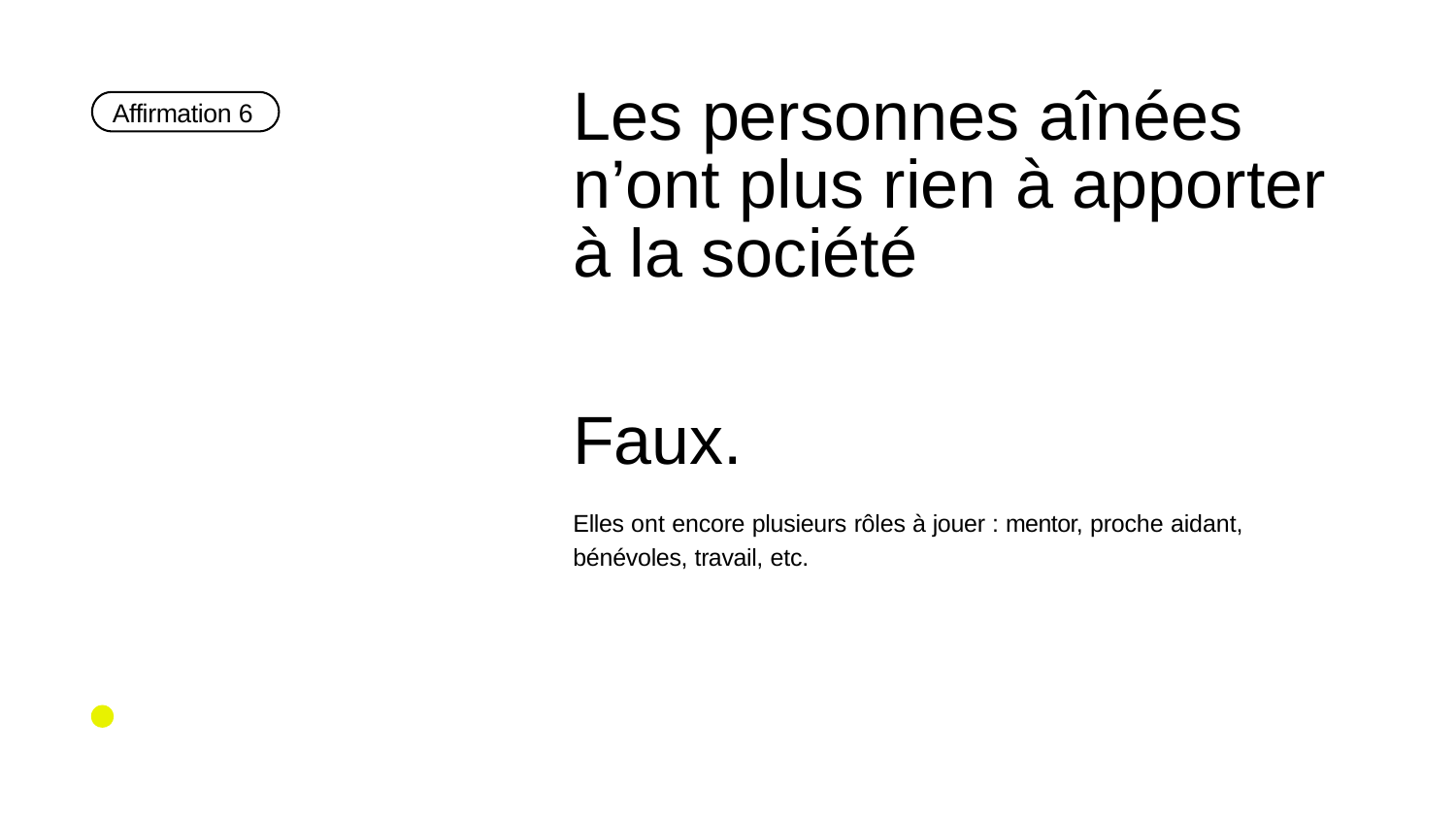

Les personnes aînées
n’ont plus rien à apporter à la société

Affirmation 6
Faux.
Elles ont encore plusieurs rôles à jouer : mentor, proche aidant, bénévoles, travail, etc.